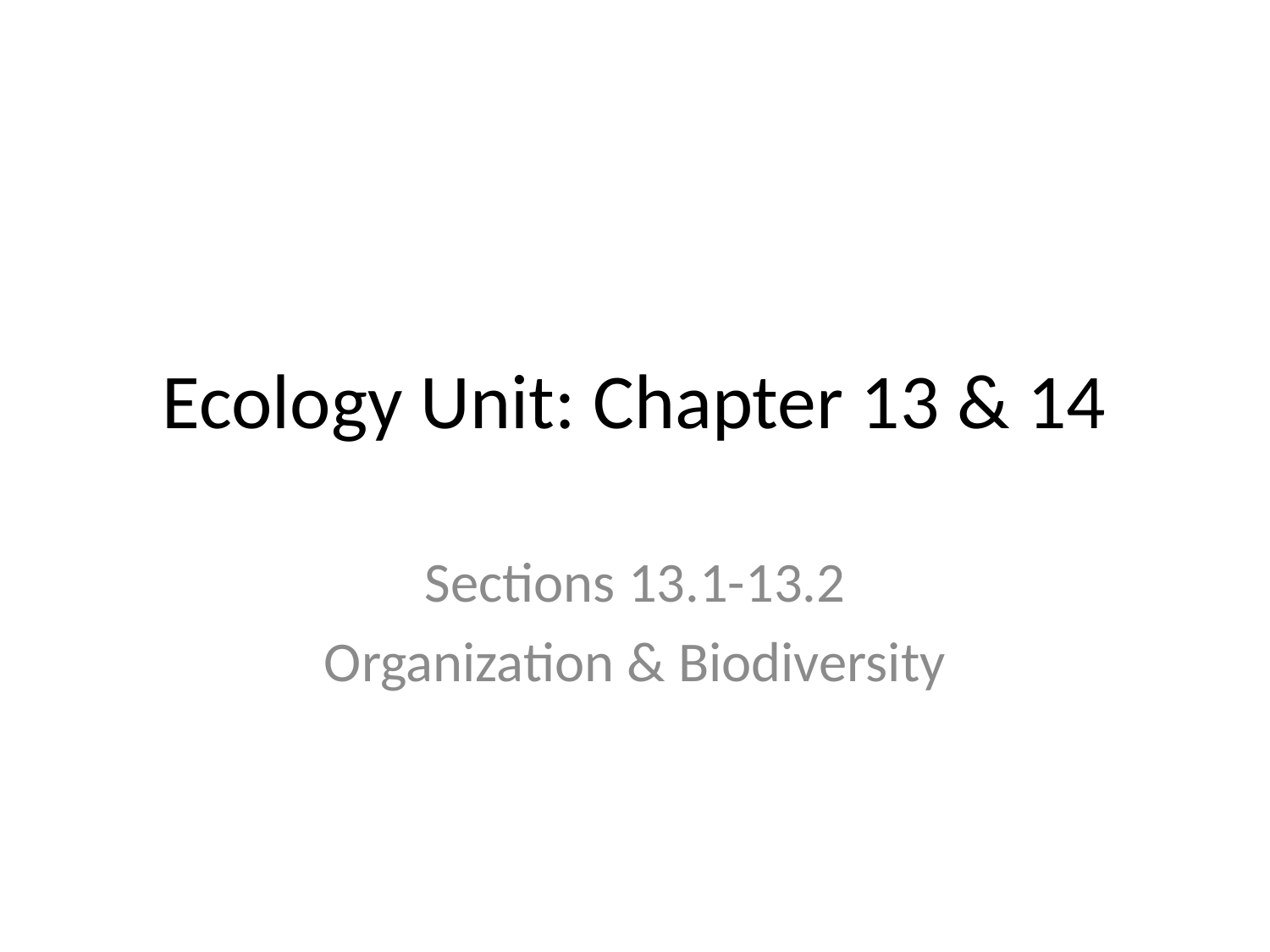

# Ecology Unit: Chapter 13 & 14
Sections 13.1-13.2
Organization & Biodiversity